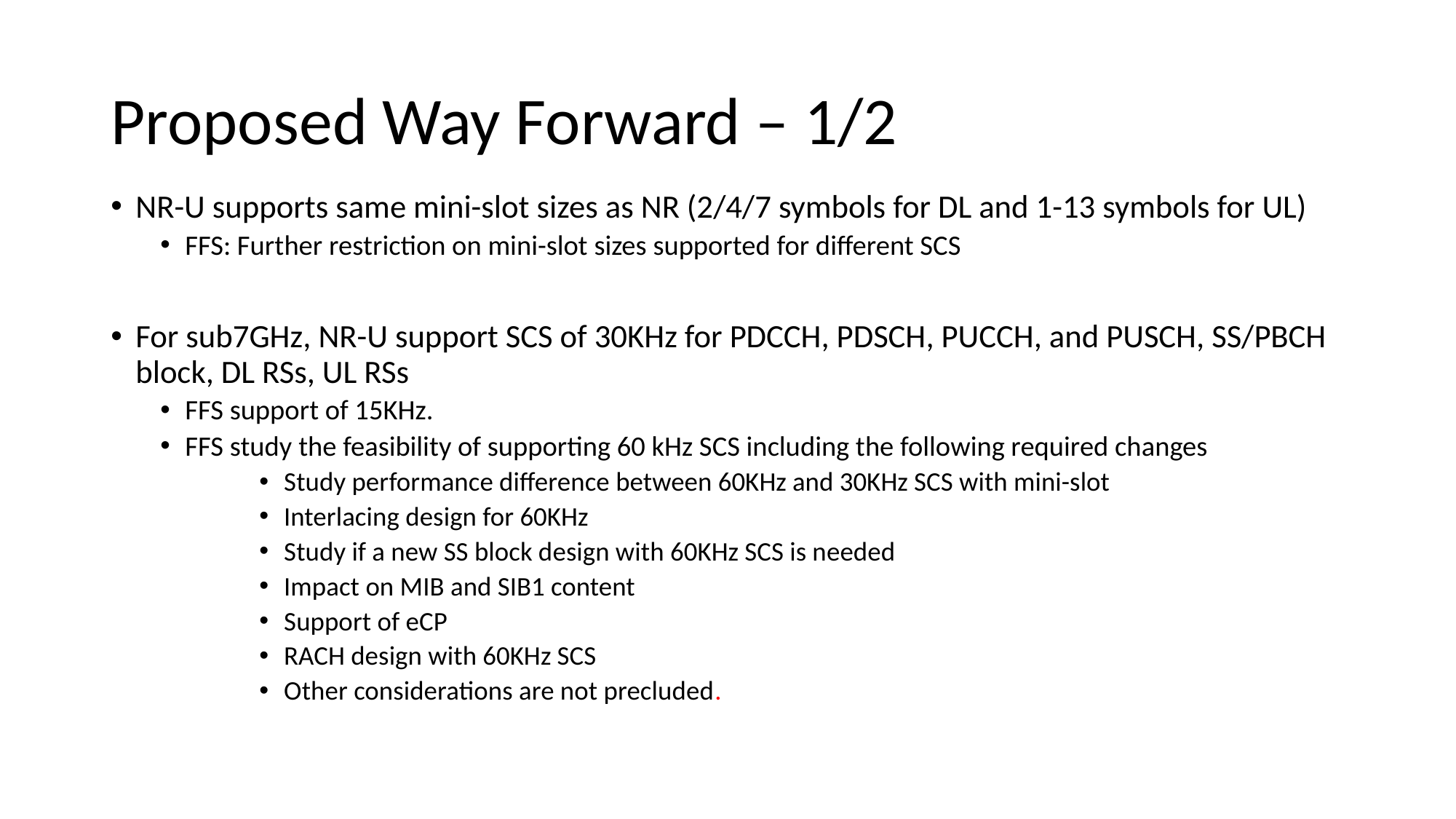

# Proposed Way Forward – 1/2
NR-U supports same mini-slot sizes as NR (2/4/7 symbols for DL and 1-13 symbols for UL)
FFS: Further restriction on mini-slot sizes supported for different SCS

For sub7GHz, NR-U support SCS of 30KHz for PDCCH, PDSCH, PUCCH, and PUSCH, SS/PBCH block, DL RSs, UL RSs
FFS support of 15KHz.
FFS study the feasibility of supporting 60 kHz SCS including the following required changes
Study performance difference between 60KHz and 30KHz SCS with mini-slot
Interlacing design for 60KHz
Study if a new SS block design with 60KHz SCS is needed
Impact on MIB and SIB1 content
Support of eCP
RACH design with 60KHz SCS
Other considerations are not precluded.